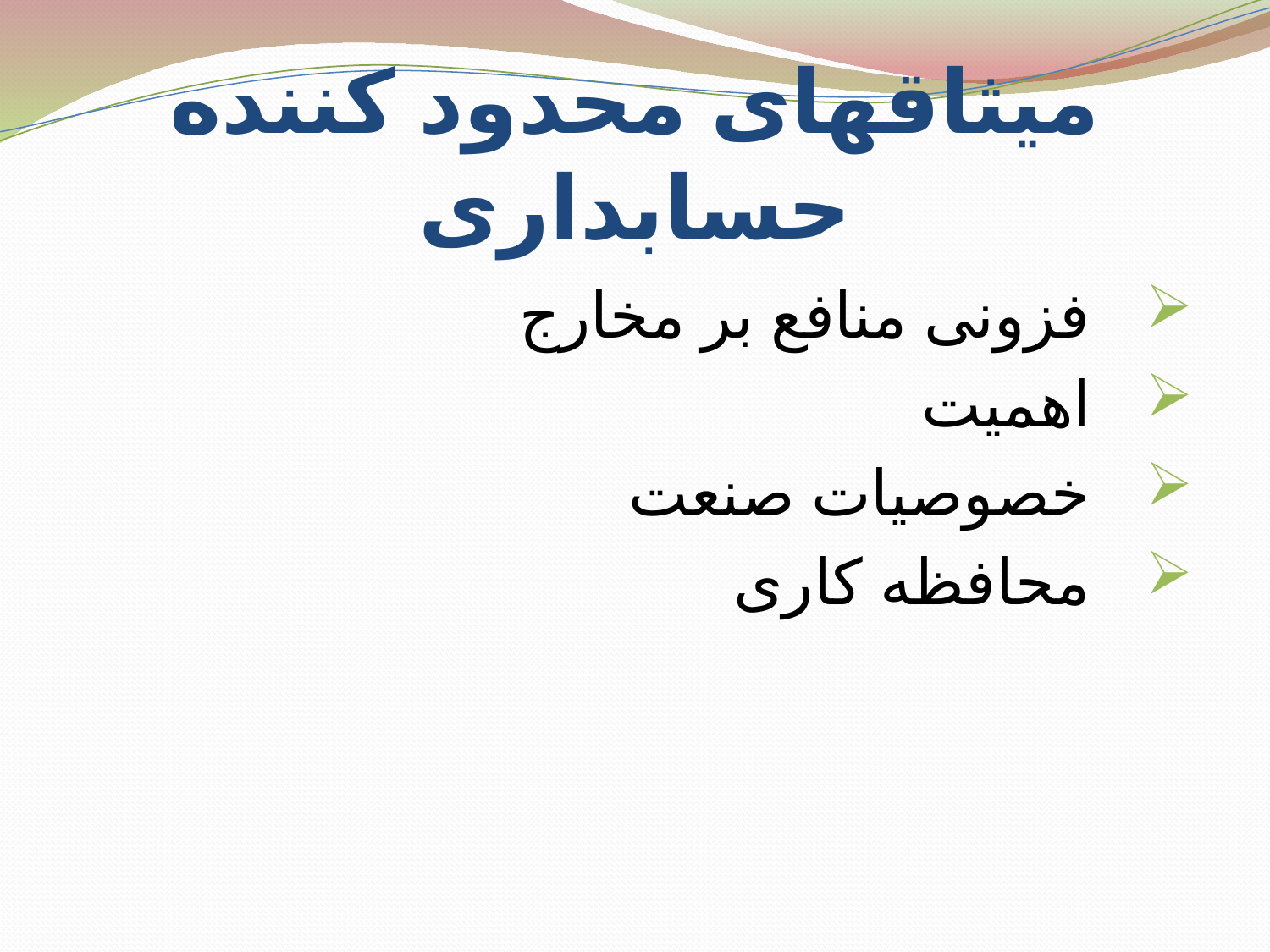

# میثاقهای محدود کننده حسابداری
فزونی منافع بر مخارج
اهمیت
خصوصیات صنعت
محافظه کاری